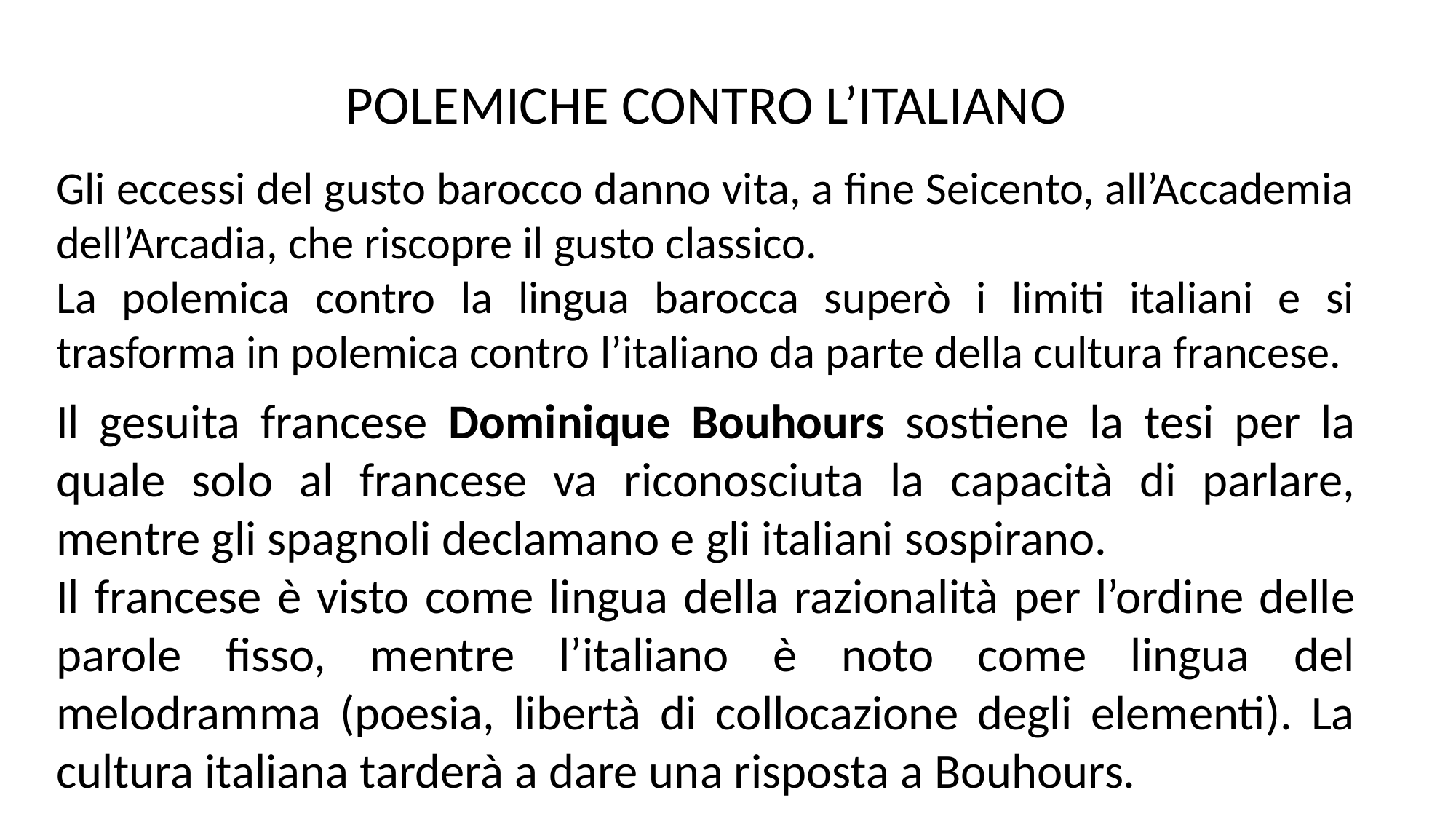

POLEMICHE CONTRO L’ITALIANO
Gli eccessi del gusto barocco danno vita, a fine Seicento, all’Accademia dell’Arcadia, che riscopre il gusto classico.
La polemica contro la lingua barocca superò i limiti italiani e si trasforma in polemica contro l’italiano da parte della cultura francese.
Il gesuita francese Dominique Bouhours sostiene la tesi per la quale solo al francese va riconosciuta la capacità di parlare, mentre gli spagnoli declamano e gli italiani sospirano.
Il francese è visto come lingua della razionalità per l’ordine delle parole fisso, mentre l’italiano è noto come lingua del melodramma (poesia, libertà di collocazione degli elementi). La cultura italiana tarderà a dare una risposta a Bouhours.